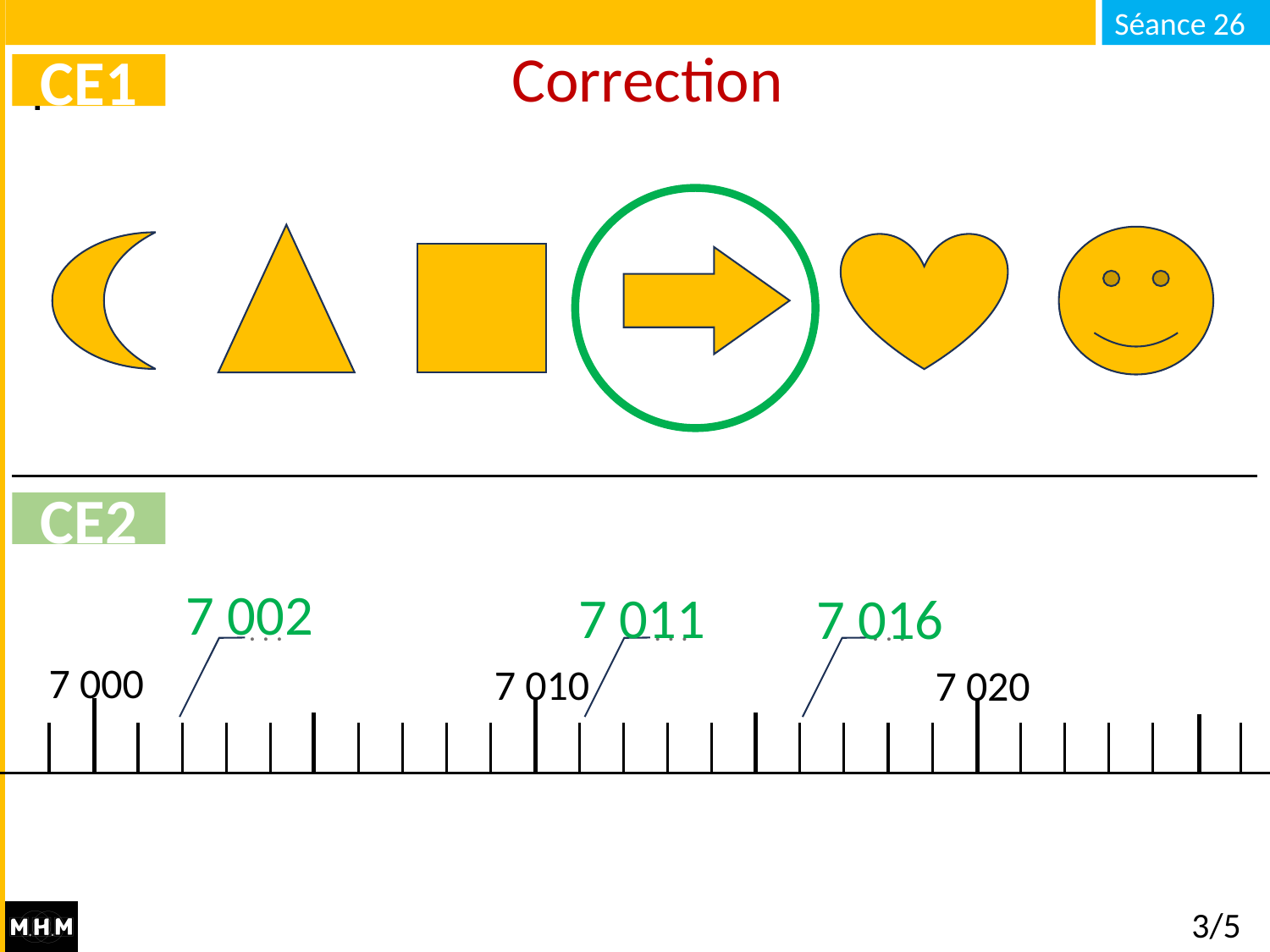

# Correction
CE1

CE2
7 002
7 011
7 016
. . .
. . .
. . .
7 000
7 010
7 020
3/5